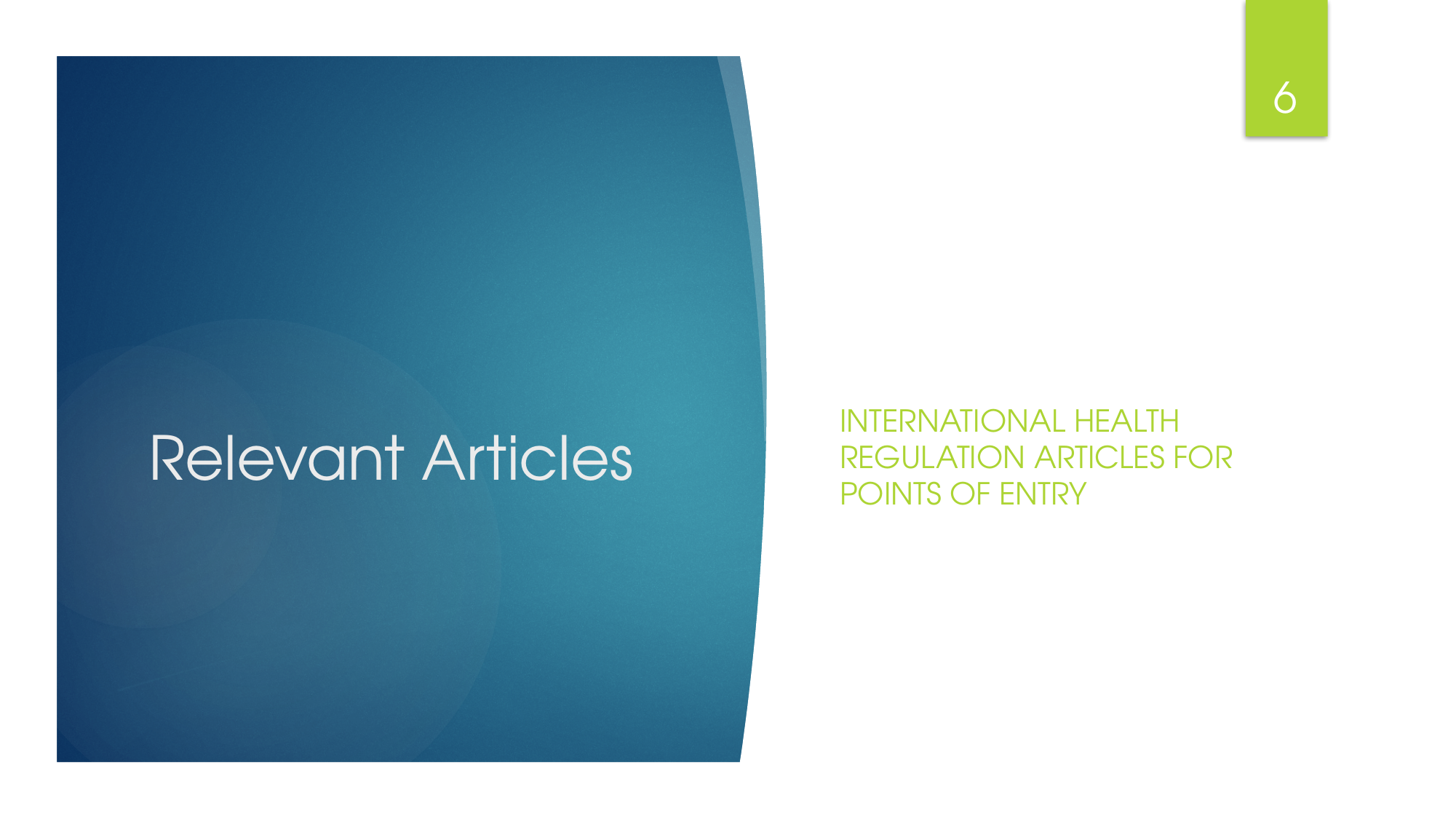

6
# Relevant Articles
International Health Regulation Articles for Points of Entry